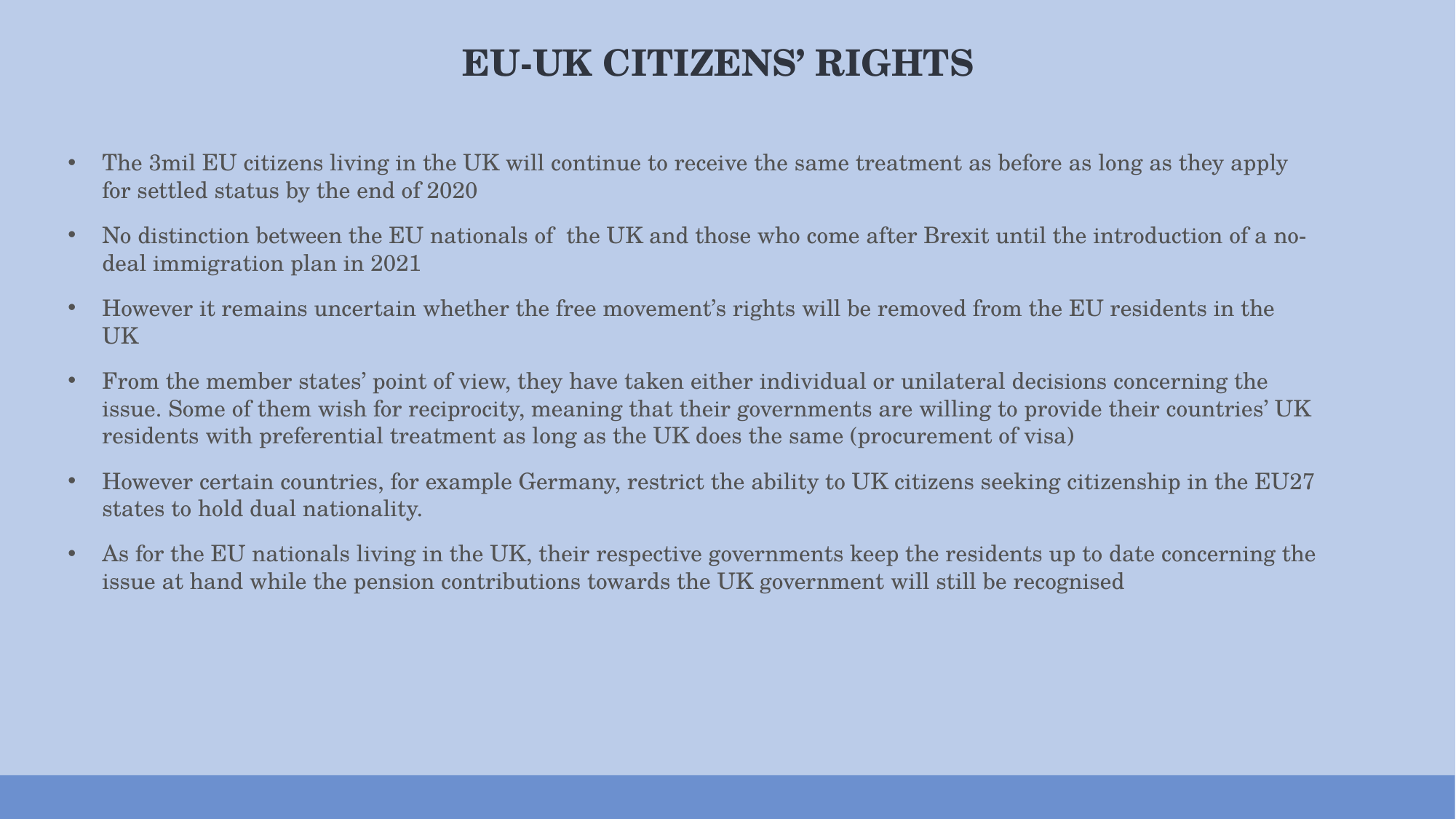

EU-UK CITIZENS’ RIGHTS
The 3mil EU citizens living in the UK will continue to receive the same treatment as before as long as they apply for settled status by the end of 2020
No distinction between the EU nationals of  the UK and those who come after Brexit until the introduction of a no-deal immigration plan in 2021
However it remains uncertain whether the free movement’s rights will be removed from the EU residents in the UK
From the member states’ point of view, they have taken either individual or unilateral decisions concerning the issue. Some of them wish for reciprocity, meaning that their governments are willing to provide their countries’ UK residents with preferential treatment as long as the UK does the same (procurement of visa)
However certain countries, for example Germany, restrict the ability to UK citizens seeking citizenship in the EU27 states to hold dual nationality.
As for the EU nationals living in the UK, their respective governments keep the residents up to date concerning the issue at hand while the pension contributions towards the UK government will still be recognised